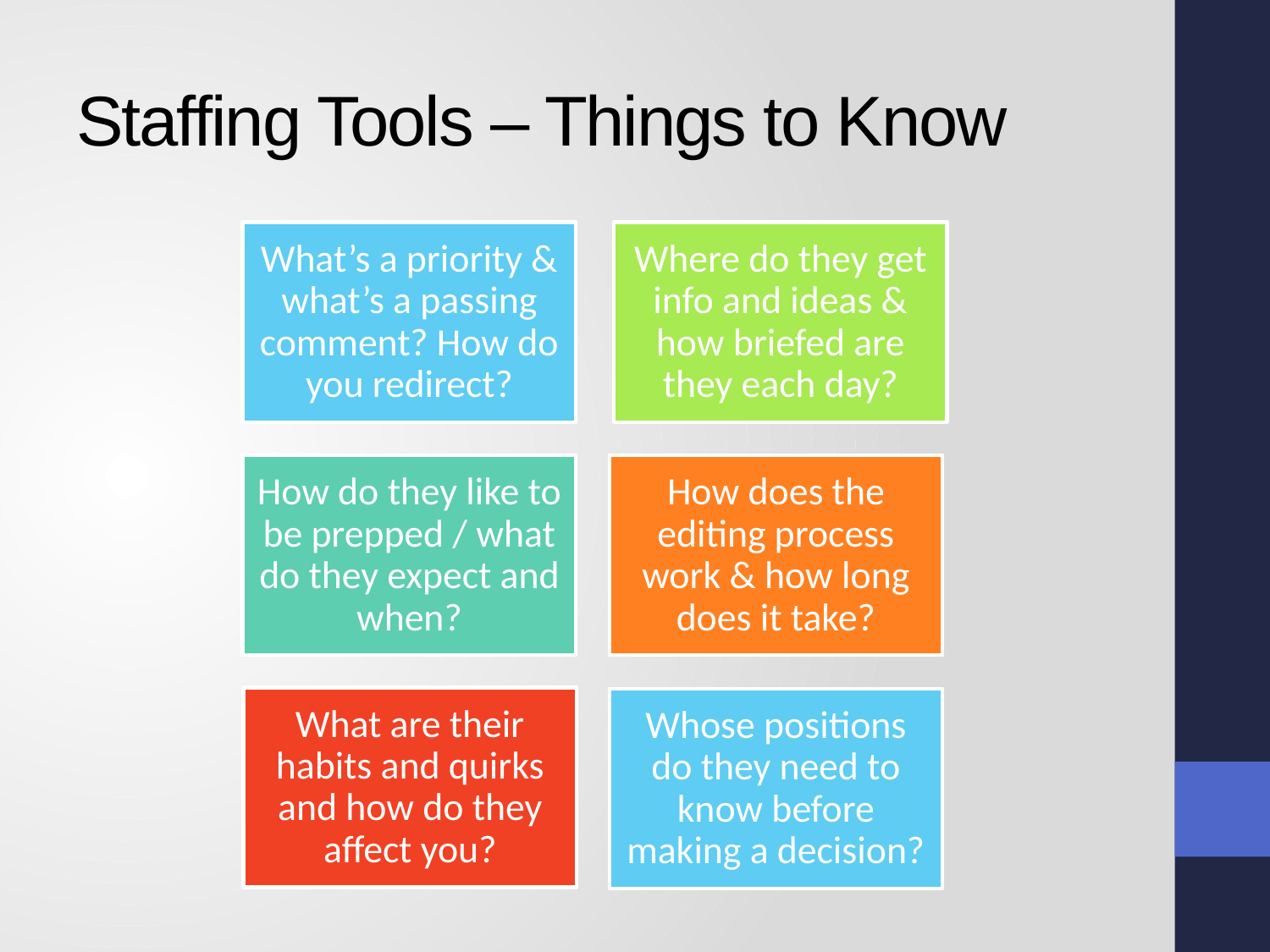

# Staffing Tools – Things to Know
What’s a priority & what’s a passing comment? How do you redirect?
Where do they get info and ideas & how briefed are they each day?
How do they like to be prepped / what do they expect and when?
How does the editing process work & how long does it take?
What are their habits and quirks and how do they affect you?
Whose positions do they need to know before making a decision?